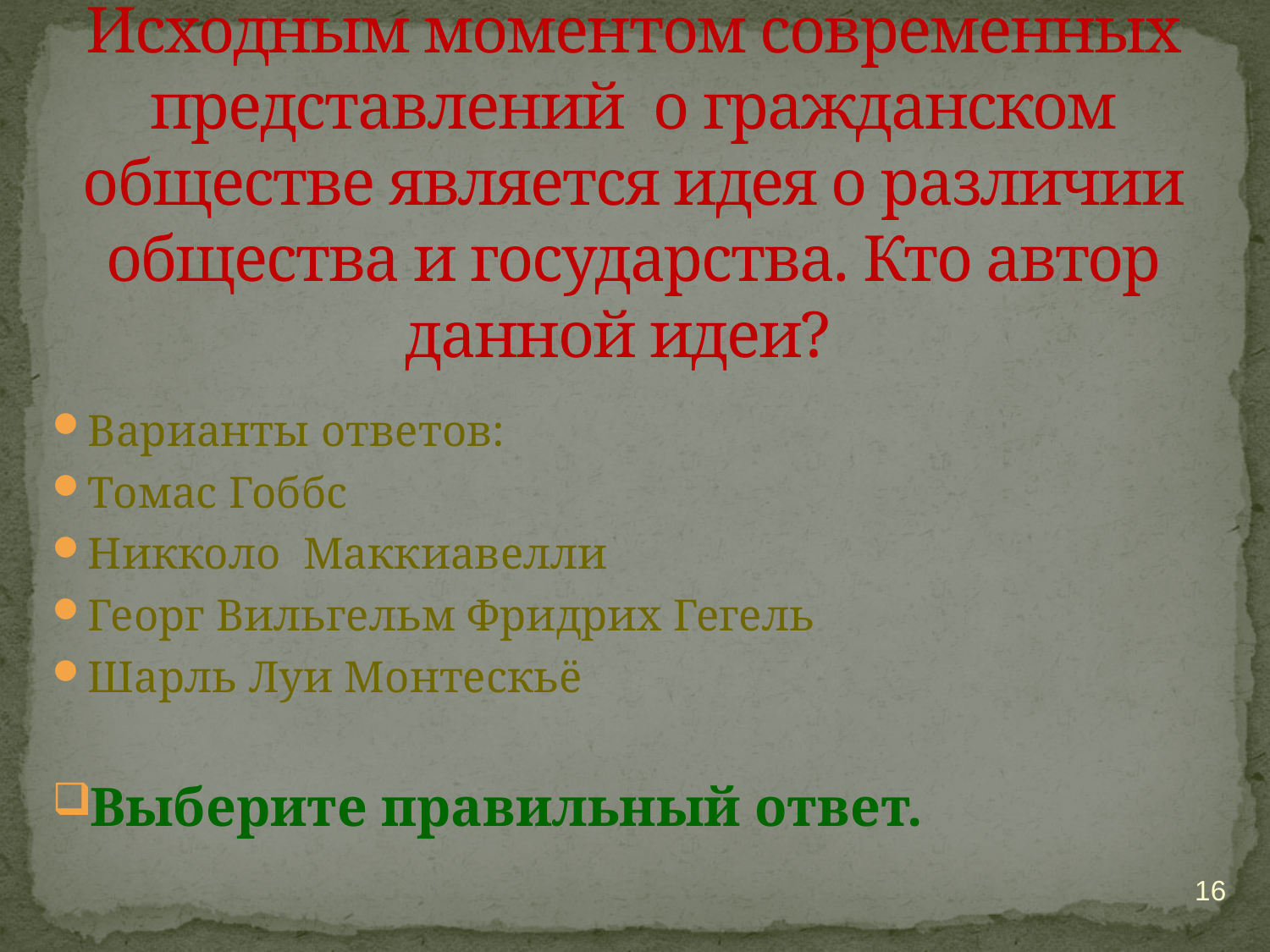

# Исходным моментом современных представлений  о гражданском обществе является идея о различии общества и государства. Кто автор данной идеи?
Варианты ответов:
Томас Гоббс
Никколо  Маккиавелли
Георг Вильгельм Фридрих Гегель
Шарль Луи Монтескьё

Выберите правильный ответ.

16